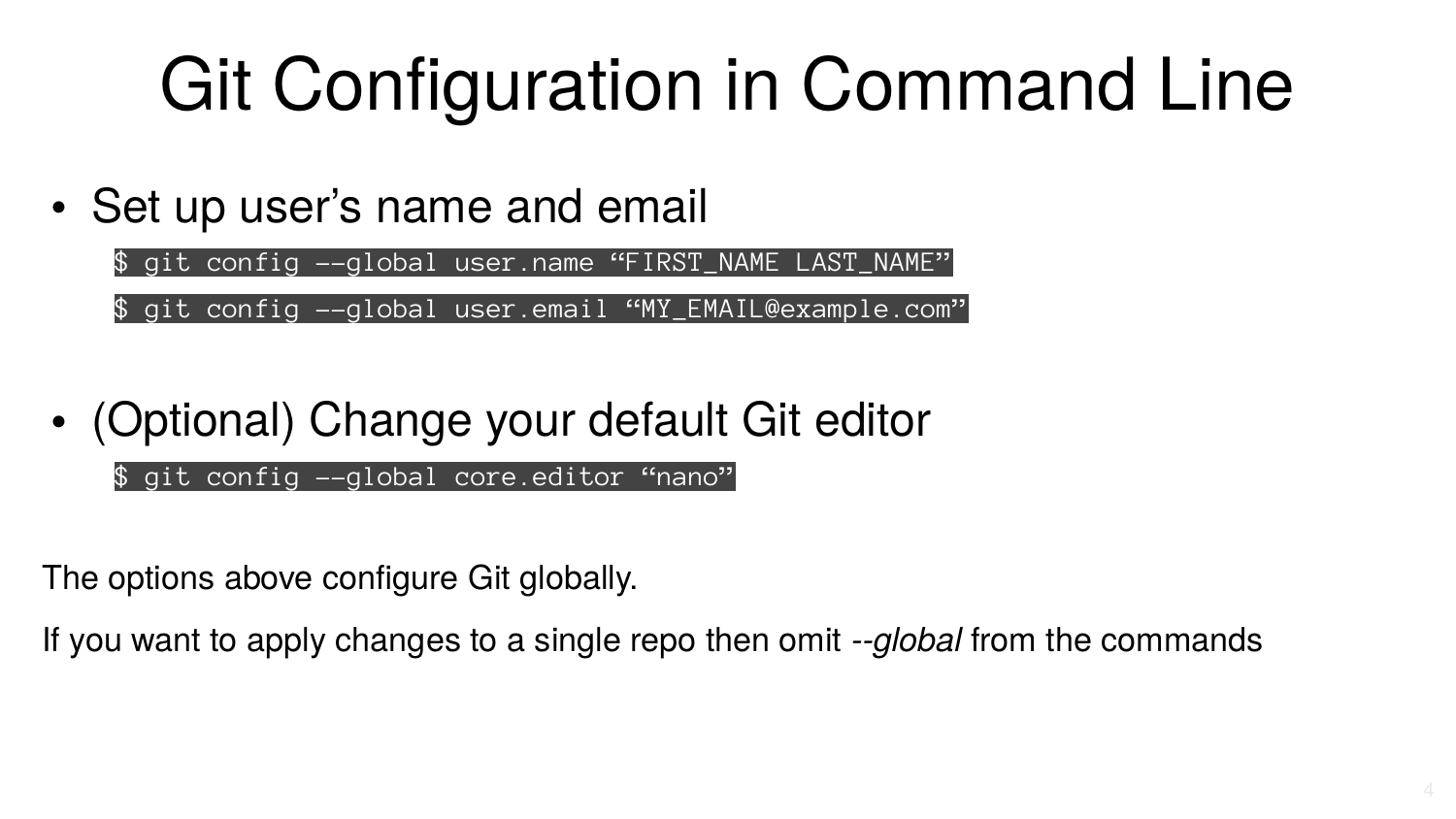

# Git Configuration in Command Line
 Set up user’s name and email
$ git config --global user.name “FIRST_NAME LAST_NAME”
$ git config --global user.email “MY_EMAIL@example.com”

 (Optional) Change your default Git editor
$ git config --global core.editor “nano”

The options above configure Git globally.
If you want to apply changes to a single repo then omit --global from the commands.
4